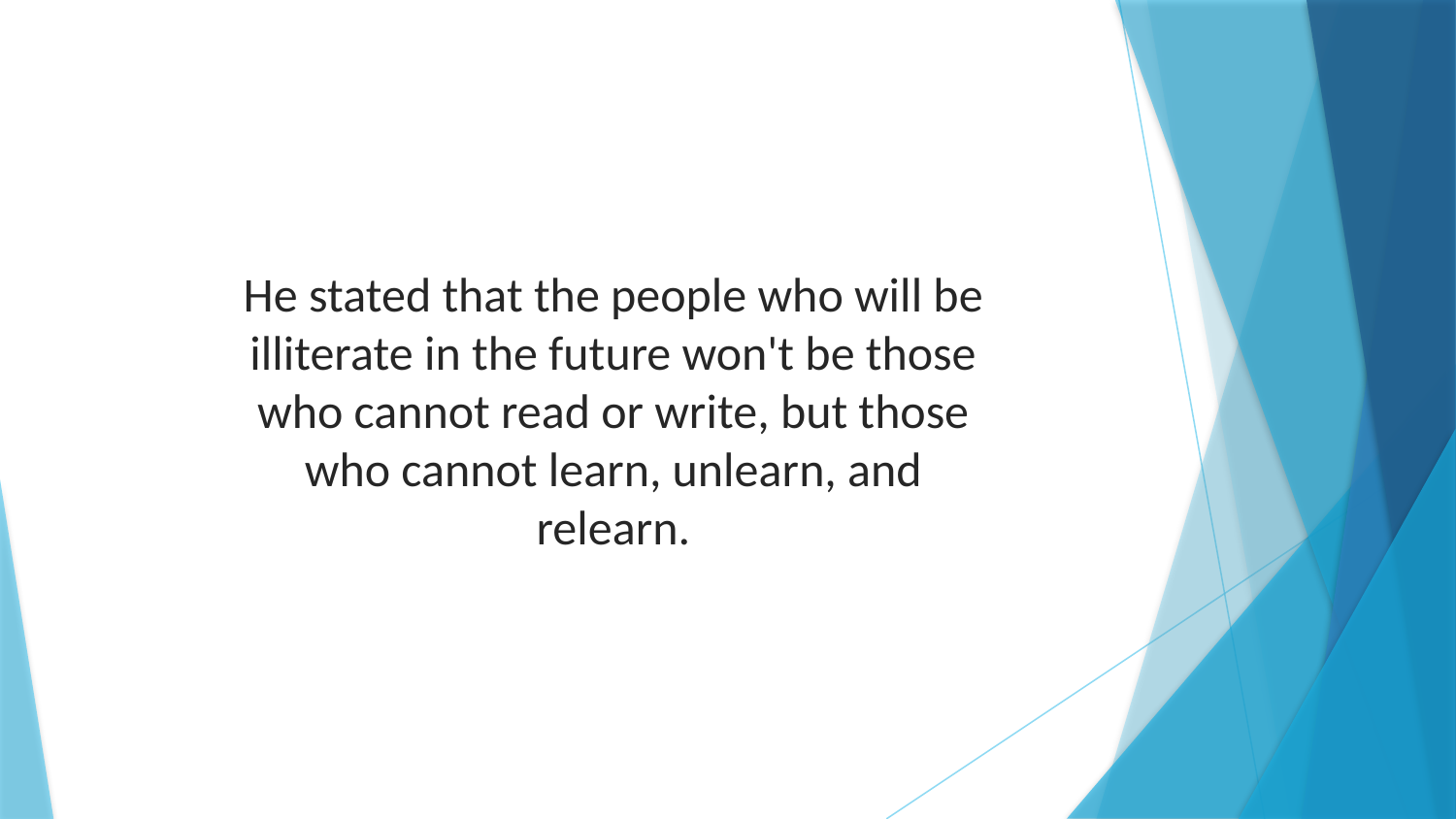

He stated that the people who will be illiterate in the future won't be those who cannot read or write, but those who cannot learn, unlearn, and relearn.